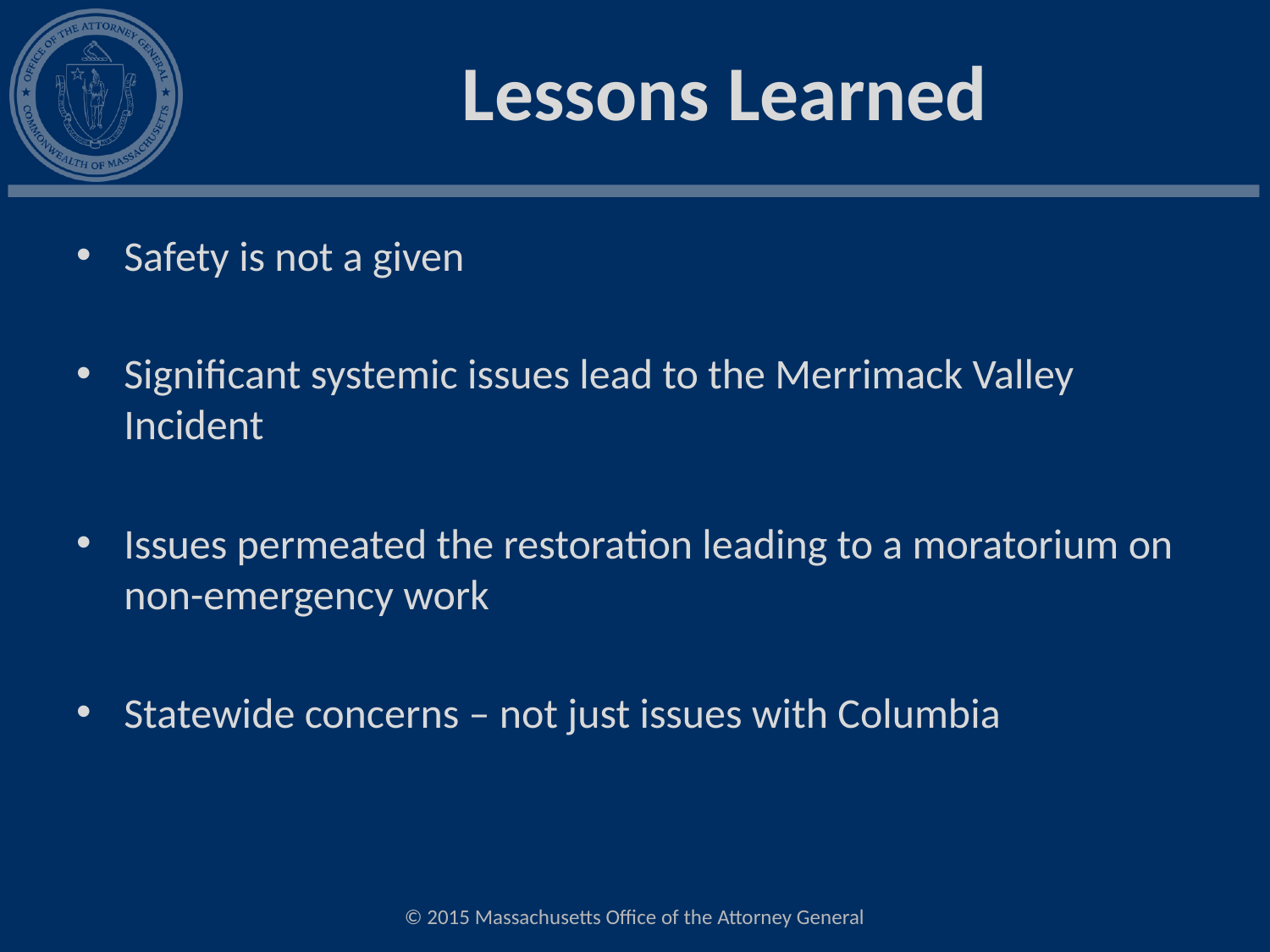

# Lessons Learned
Safety is not a given

Significant systemic issues lead to the Merrimack Valley Incident

Issues permeated the restoration leading to a moratorium on non-emergency work

Statewide concerns – not just issues with Columbia

© 2015 Massachusetts Office of the Attorney General